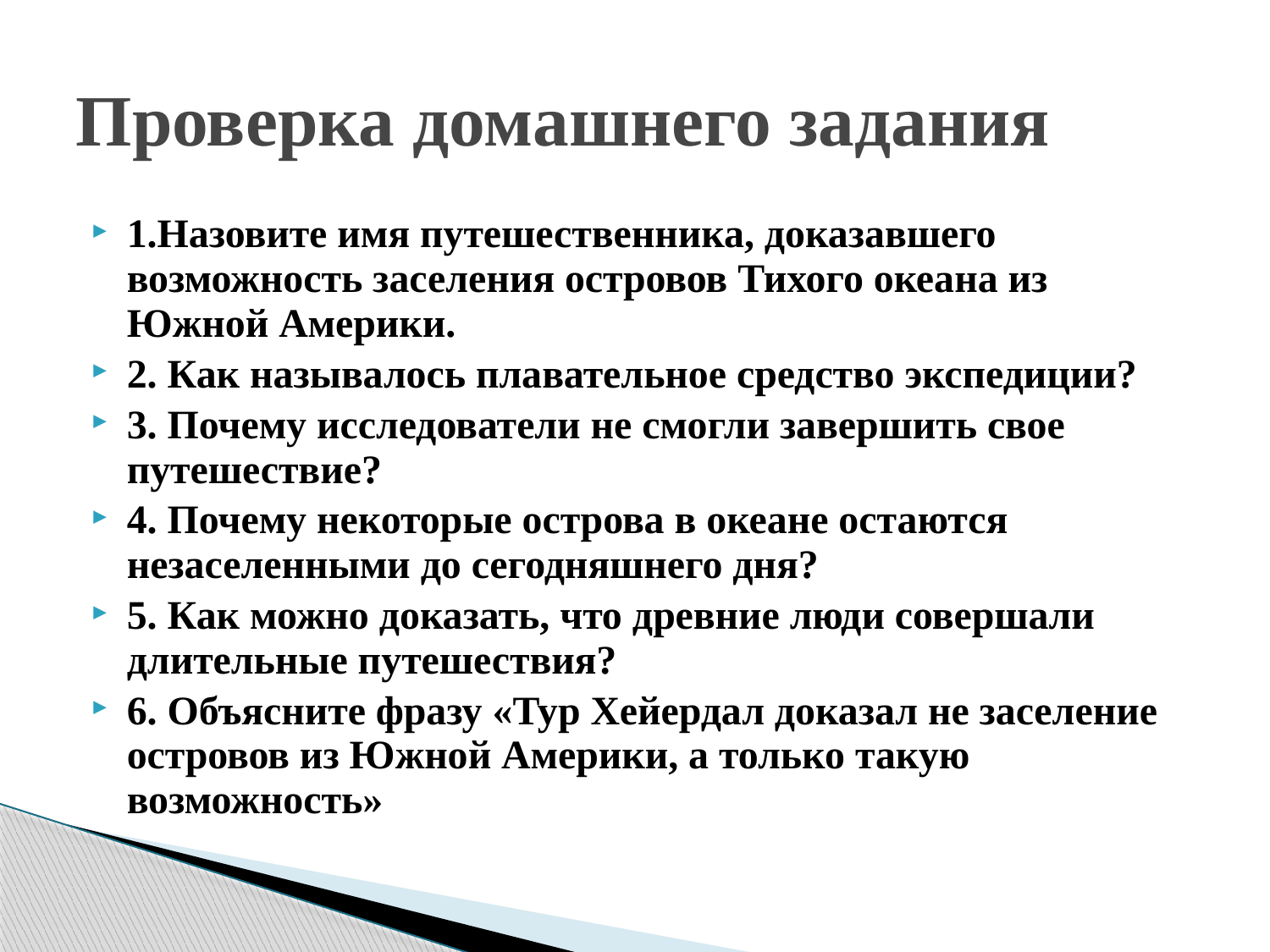

# Проверка домашнего задания
1.Назовите имя путешественника, доказавшего возможность заселения островов Тихого океана из Южной Америки.
2. Как называлось плавательное средство экспедиции?
3. Почему исследователи не смогли завершить свое путешествие?
4. Почему некоторые острова в океане остаются незаселенными до сегодняшнего дня?
5. Как можно доказать, что древние люди совершали длительные путешествия?
6. Объясните фразу «Тур Хейердал доказал не заселение островов из Южной Америки, а только такую возможность»